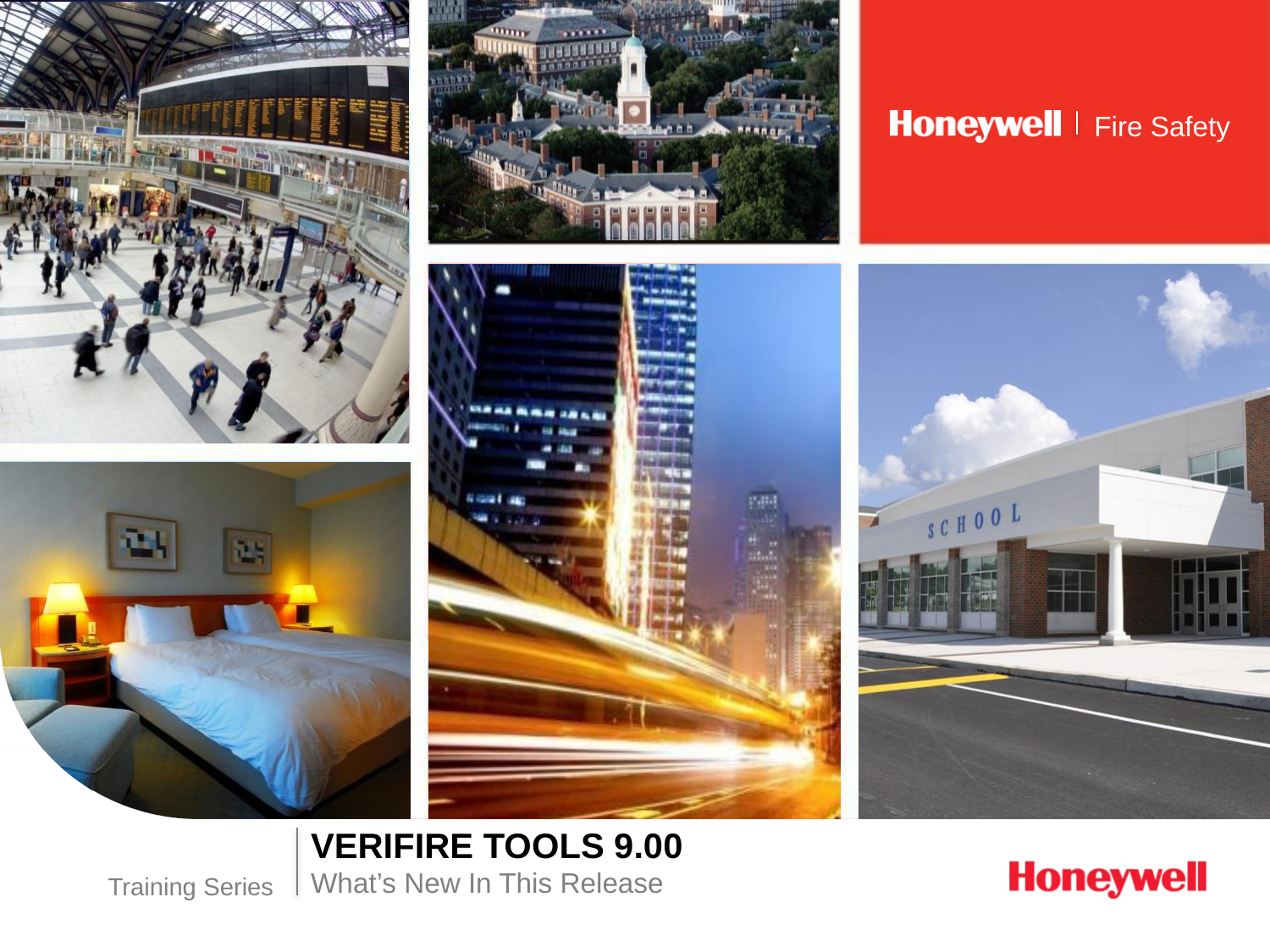

VeriFire Tools 9.00
What’s New In This Release
Training Series